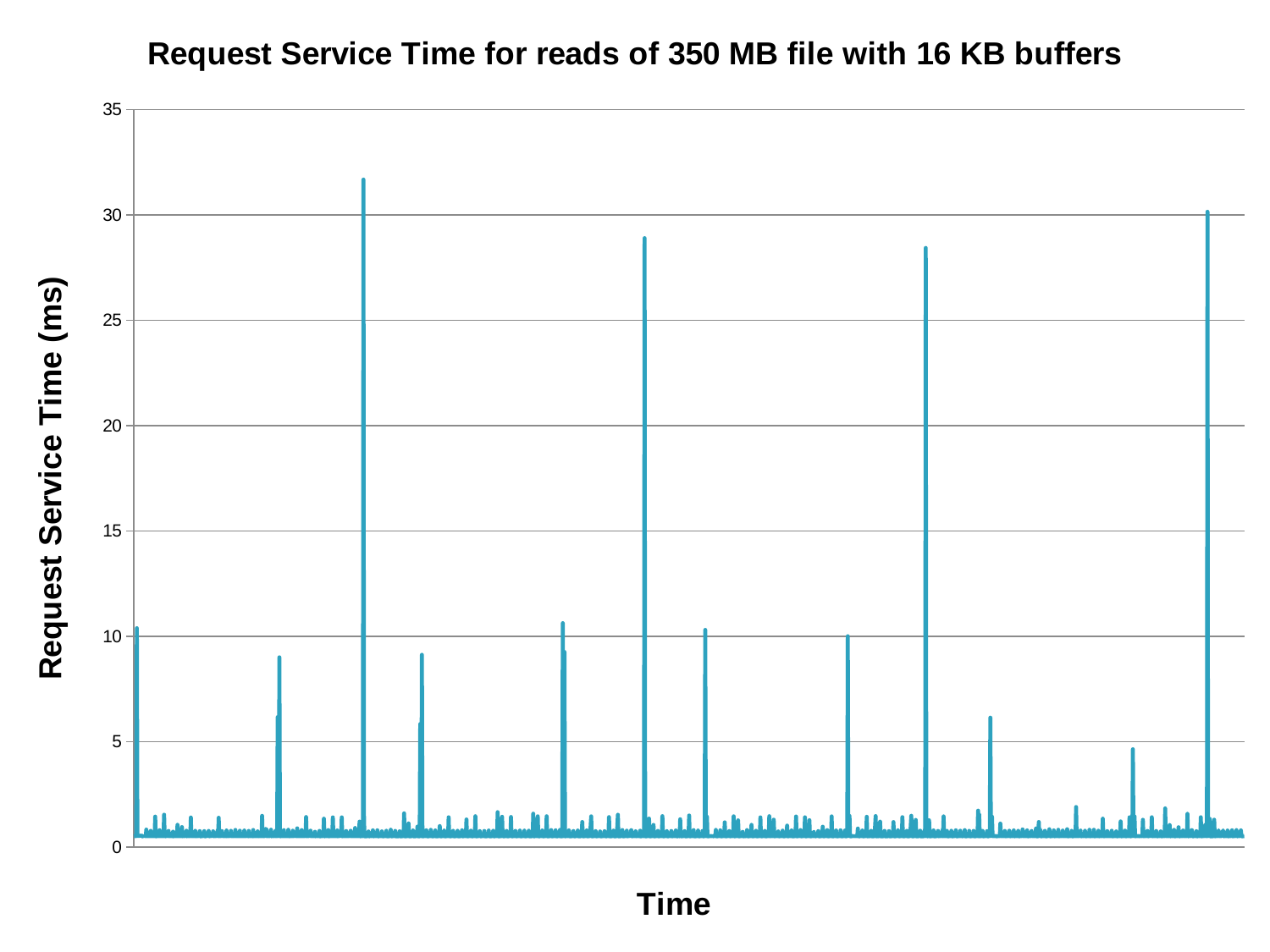

### Chart: Request Service Time for reads of 350 MB file with 16 KB buffers

| Category |  |
|---|---|